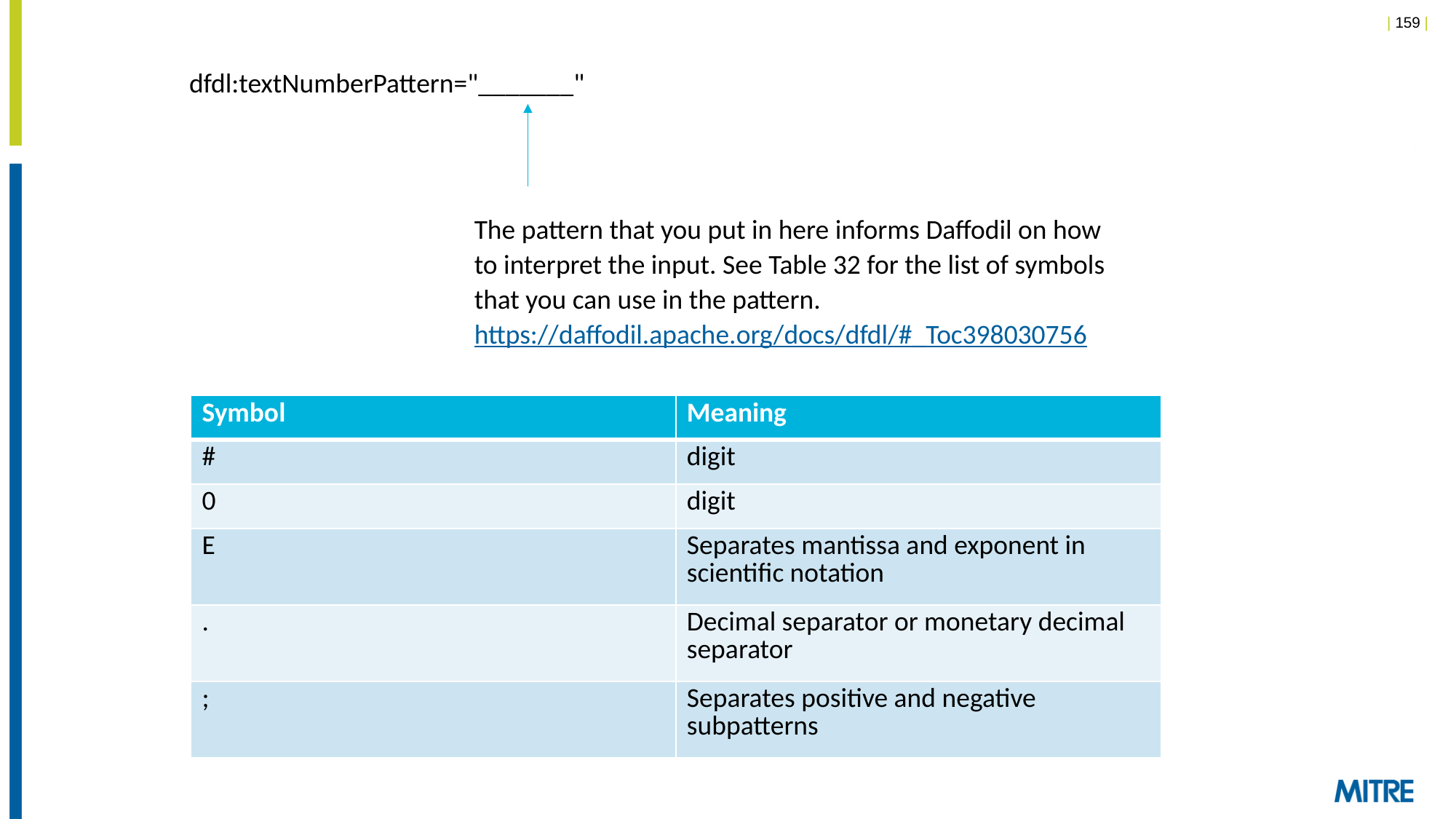

dfdl:textNumberPattern="_______"
The pattern that you put in here informs Daffodil on how to interpret the input. See Table 32 for the list of symbols that you can use in the pattern.
https://daffodil.apache.org/docs/dfdl/#_Toc398030756
| Symbol | Meaning |
| --- | --- |
| # | digit |
| 0 | digit |
| E | Separates mantissa and exponent in scientific notation |
| . | Decimal separator or monetary decimal separator |
| ; | Separates positive and negative subpatterns |